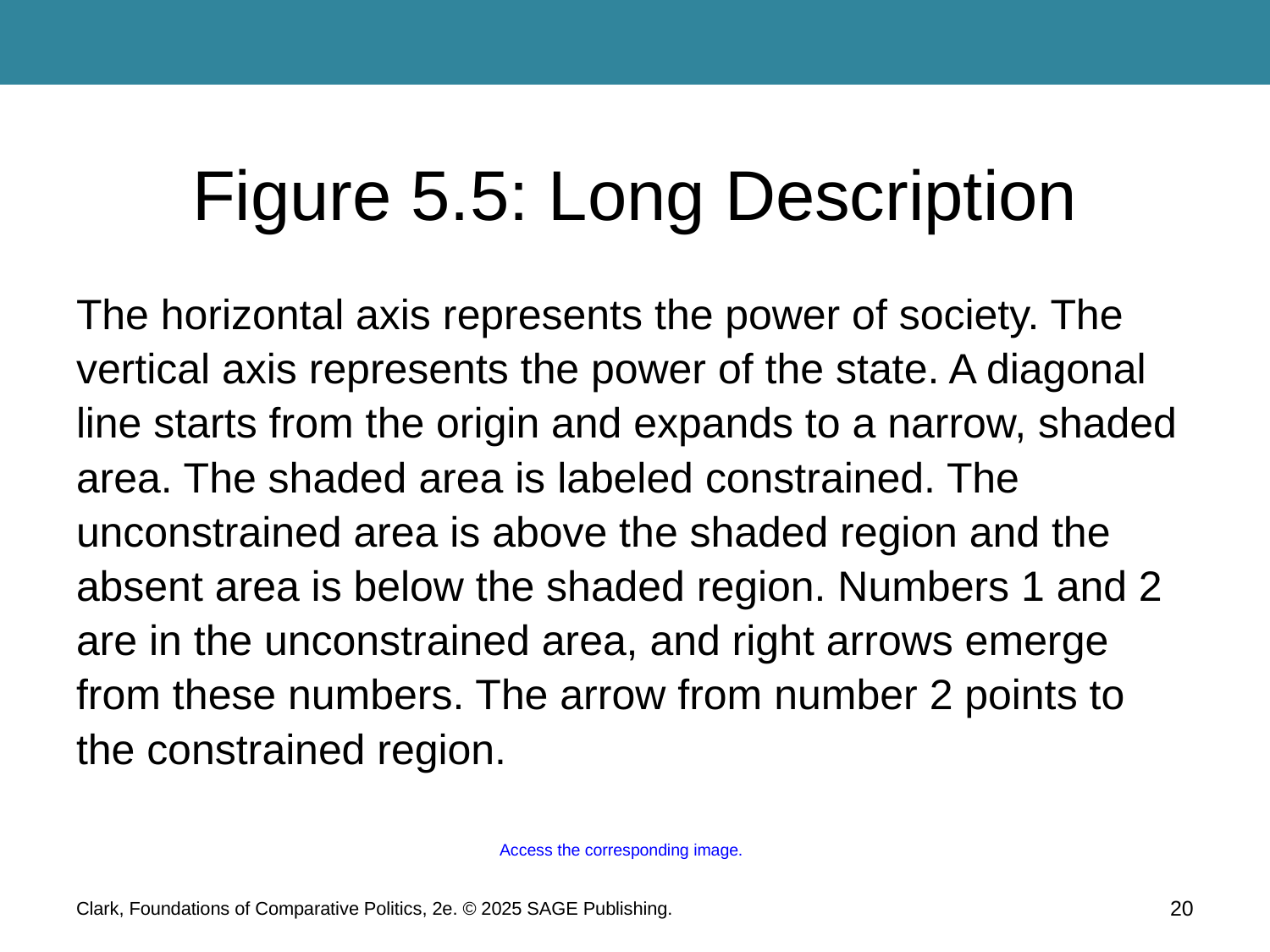

# Figure 5.5: Long Description
The horizontal axis represents the power of society. The vertical axis represents the power of the state. A diagonal line starts from the origin and expands to a narrow, shaded area. The shaded area is labeled constrained. The unconstrained area is above the shaded region and the absent area is below the shaded region. Numbers 1 and 2 are in the unconstrained area, and right arrows emerge from these numbers. The arrow from number 2 points to the constrained region.
Access the corresponding image.
20
Clark, Foundations of Comparative Politics, 2e. © 2025 SAGE Publishing.